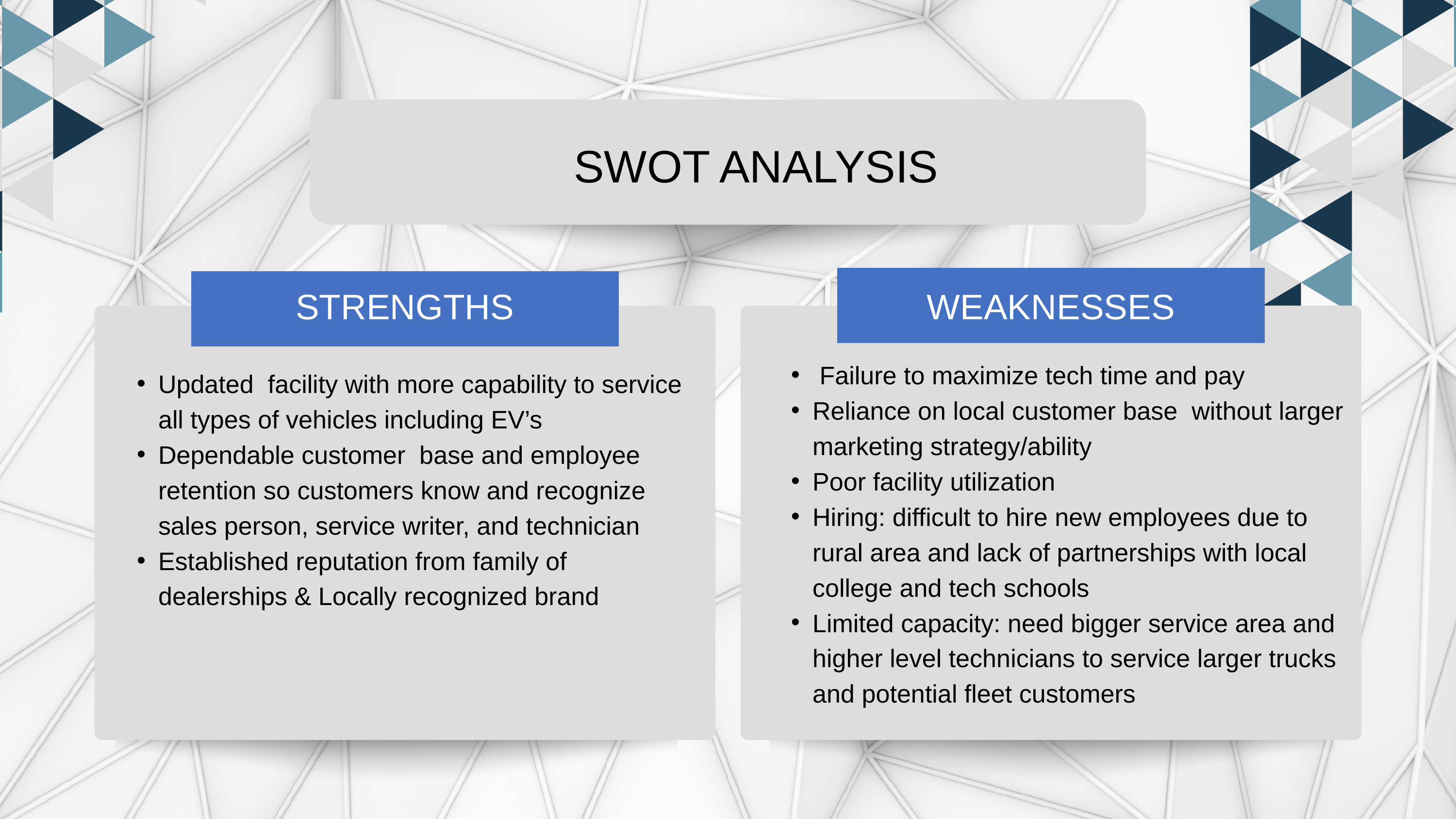

SWOT ANALYSIS

STRENGTHS
WEAKNESSES

 Failure to maximize tech time and pay
Reliance on local customer base  without larger marketing strategy/ability
Poor facility utilization
Hiring: difficult to hire new employees due to rural area and lack of partnerships with local college and tech schools
Limited capacity: need bigger service area and higher level technicians to service larger trucks and potential fleet customers

Updated  facility with more capability to service all types of vehicles including EV’s
Dependable customer  base and employee retention so customers know and recognize sales person, service writer, and technician
Established reputation from family of dealerships & Locally recognized brand